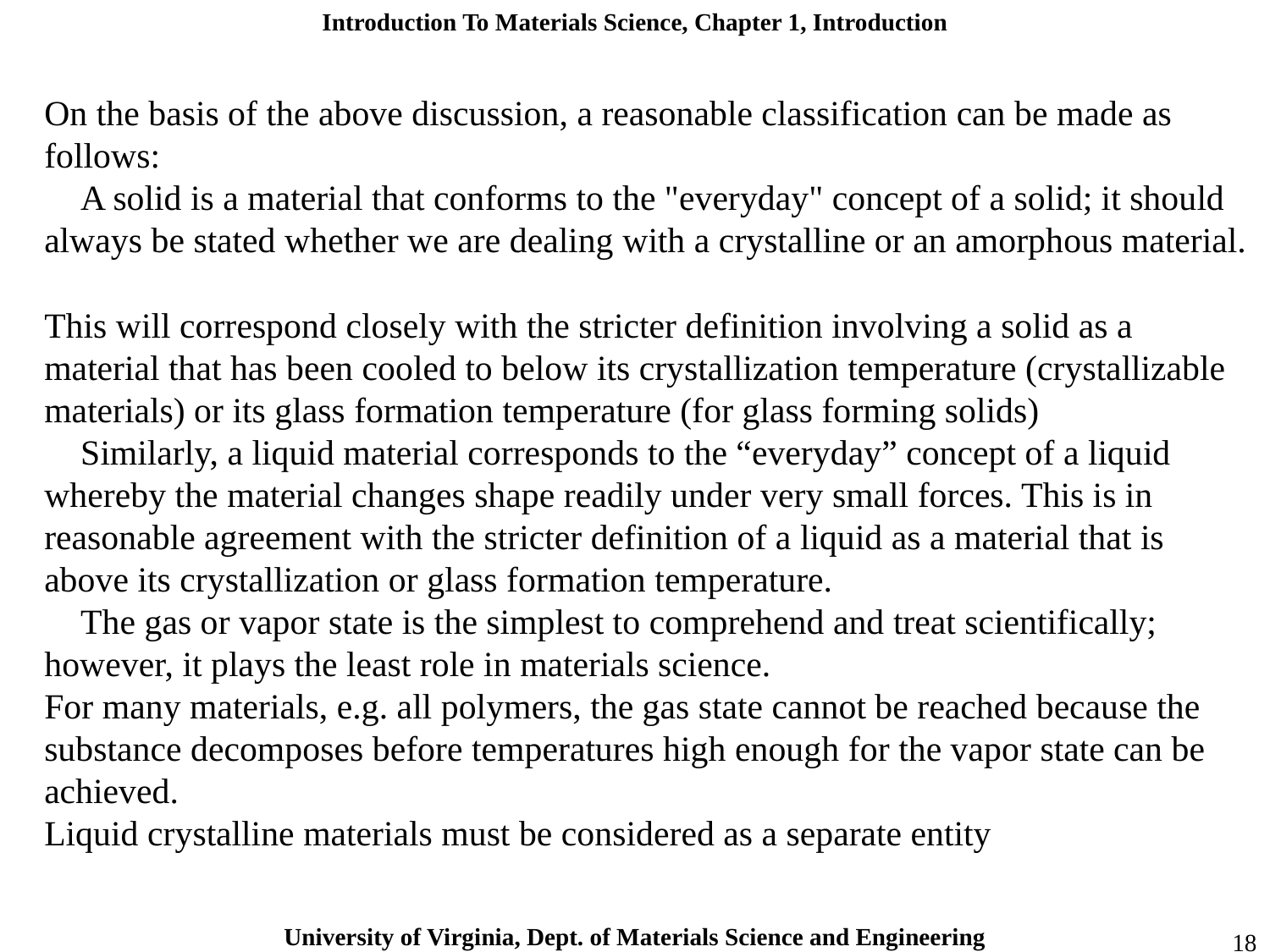

On the basis of the above discussion, a reasonable classification can be made as follows:
􀀩 A solid is a material that conforms to the "everyday" concept of a solid; it should always be stated whether we are dealing with a crystalline or an amorphous material.

This will correspond closely with the stricter definition involving a solid as a material that has been cooled to below its crystallization temperature (crystallizable materials) or its glass formation temperature (for glass forming solids)
􀀩 Similarly, a liquid material corresponds to the “everyday” concept of a liquid
whereby the material changes shape readily under very small forces. This is in reasonable agreement with the stricter definition of a liquid as a material that is above its crystallization or glass formation temperature.
􀀩 The gas or vapor state is the simplest to comprehend and treat scientifically; however, it plays the least role in materials science.
For many materials, e.g. all polymers, the gas state cannot be reached because the substance decomposes before temperatures high enough for the vapor state can be achieved.
Liquid crystalline materials must be considered as a separate entity
18